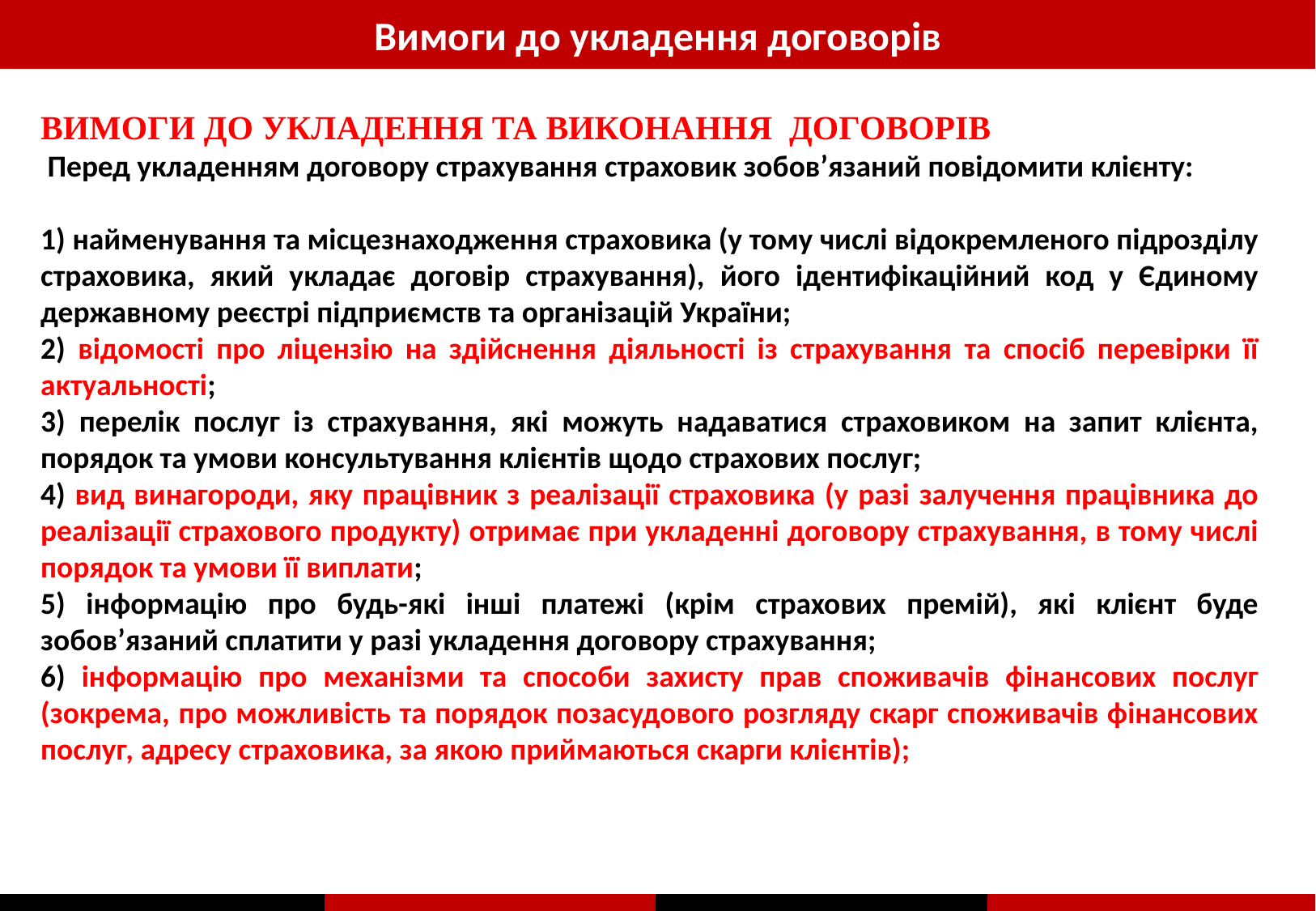

Вимоги до укладення договорів
ВИМОГИ ДО УКЛАДЕННЯ ТА ВИКОНАННЯ  ДОГОВОРІВ
 Перед укладенням договору страхування страховик зобов’язаний повідомити клієнту:

1) найменування та місцезнаходження страховика (у тому числі відокремленого підрозділу страховика, який укладає договір страхування), його ідентифікаційний код у Єдиному державному реєстрі підприємств та організацій України;
2) відомості про ліцензію на здійснення діяльності із страхування та спосіб перевірки її актуальності;
3) перелік послуг із страхування, які можуть надаватися страховиком на запит клієнта, порядок та умови консультування клієнтів щодо страхових послуг;
4) вид винагороди, яку працівник з реалізації страховика (у разі залучення працівника до реалізації страхового продукту) отримає при укладенні договору страхування, в тому числі порядок та умови її виплати;
5) інформацію про будь-які інші платежі (крім страхових премій), які клієнт буде зобов’язаний сплатити у разі укладення договору страхування;
6) інформацію про механізми та способи захисту прав споживачів фінансових послуг (зокрема, про можливість та порядок позасудового розгляду скарг споживачів фінансових послуг, адресу страховика, за якою приймаються скарги клієнтів);